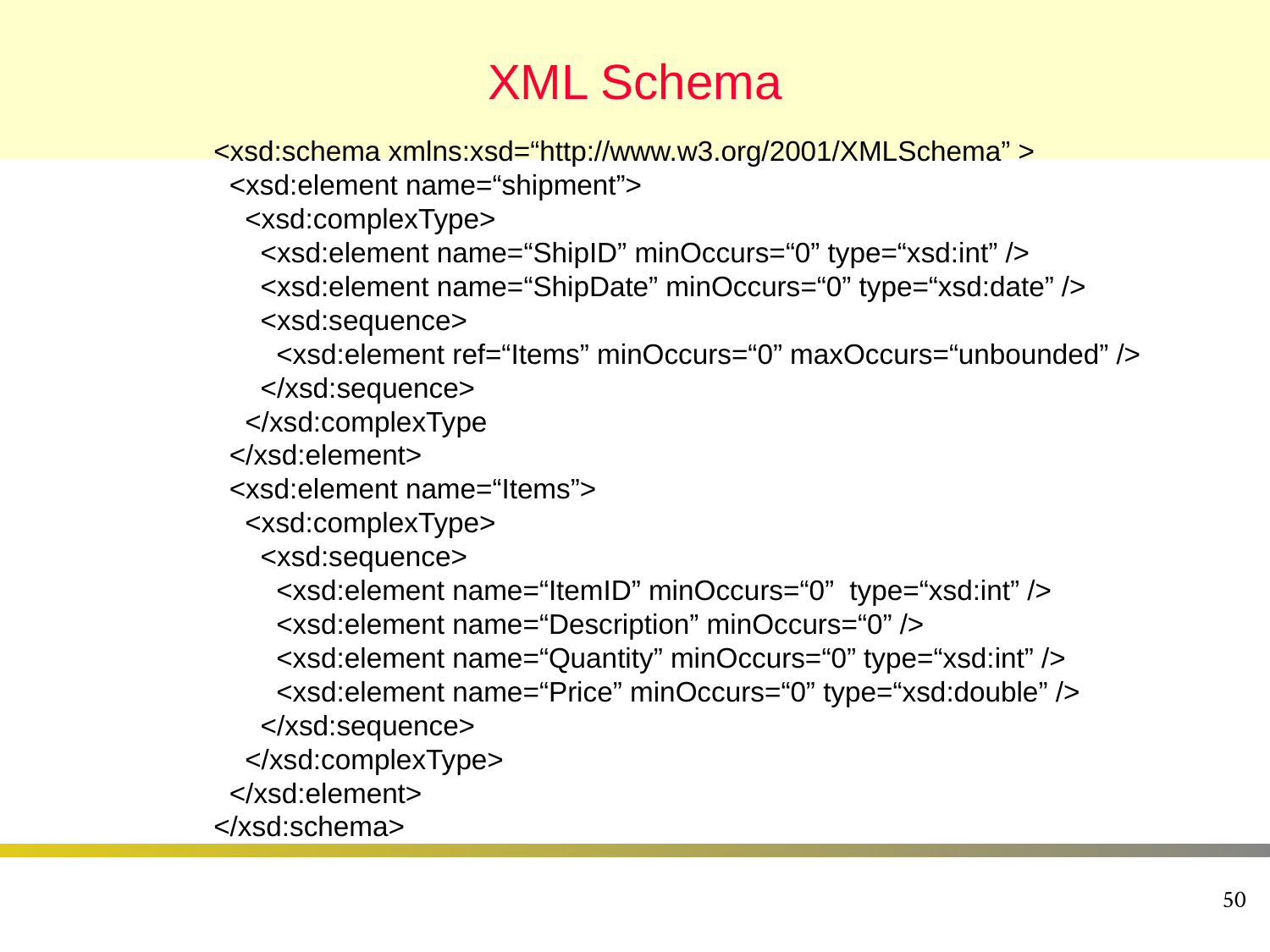

# XML Schema
<xsd:schema xmlns:xsd=“http://www.w3.org/2001/XMLSchema” >
  <xsd:element name=“shipment”>
    <xsd:complexType>
      <xsd:element name=“ShipID” minOccurs=“0” type=“xsd:int” />
      <xsd:element name=“ShipDate” minOccurs=“0” type=“xsd:date” />
      <xsd:sequence>
        <xsd:element ref=“Items” minOccurs=“0” maxOccurs=“unbounded” />
      </xsd:sequence>
    </xsd:complexType
  </xsd:element>
  <xsd:element name=“Items”>
    <xsd:complexType>
      <xsd:sequence>
        <xsd:element name=“ItemID” minOccurs=“0”  type=“xsd:int” />
        <xsd:element name=“Description” minOccurs=“0” />
        <xsd:element name=“Quantity” minOccurs=“0” type=“xsd:int” />
        <xsd:element name=“Price” minOccurs=“0” type=“xsd:double” />
      </xsd:sequence>
    </xsd:complexType>
  </xsd:element>
</xsd:schema>
50